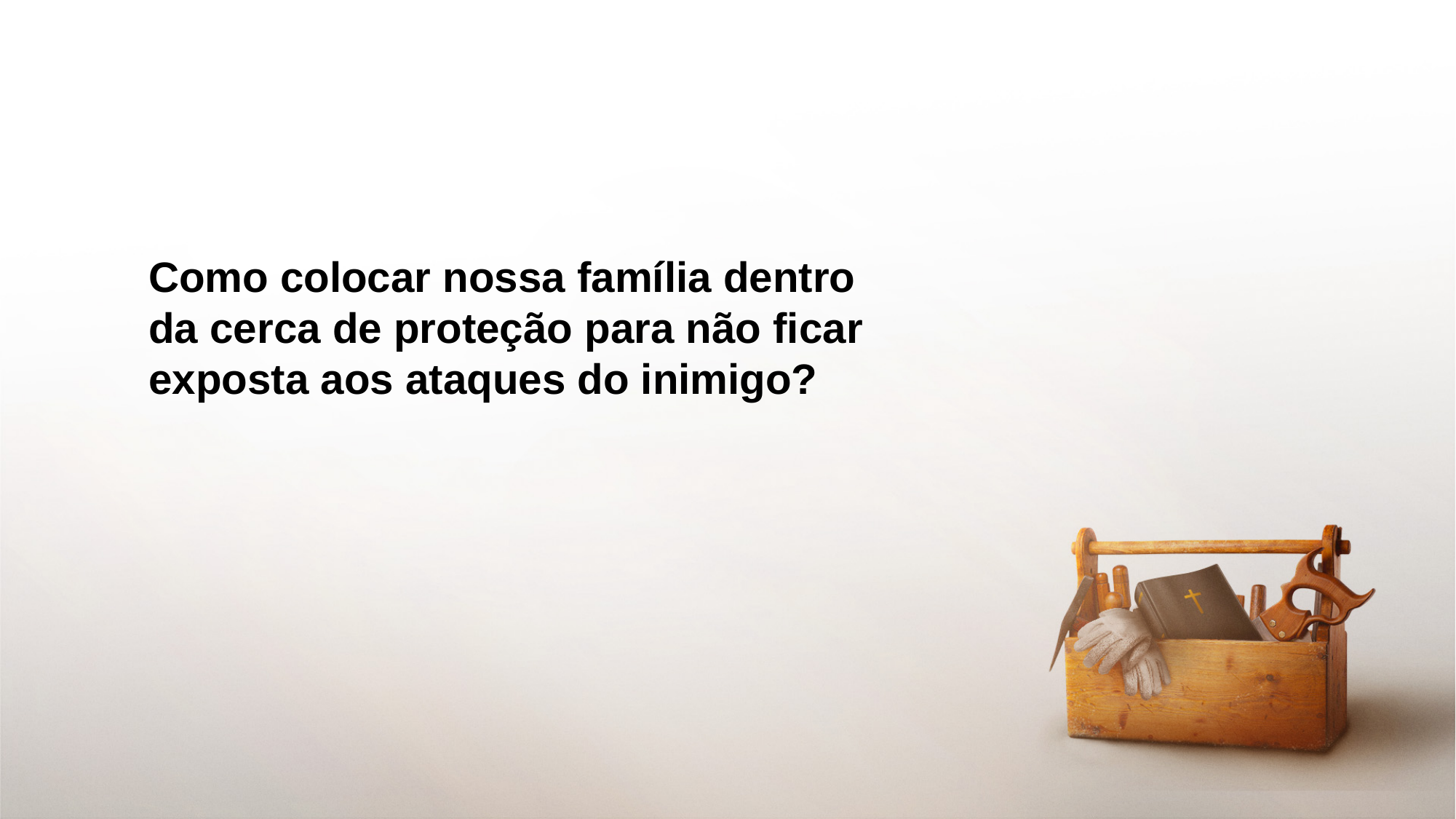

Como colocar nossa família dentro da cerca de proteção para não ficar exposta aos ataques do inimigo?